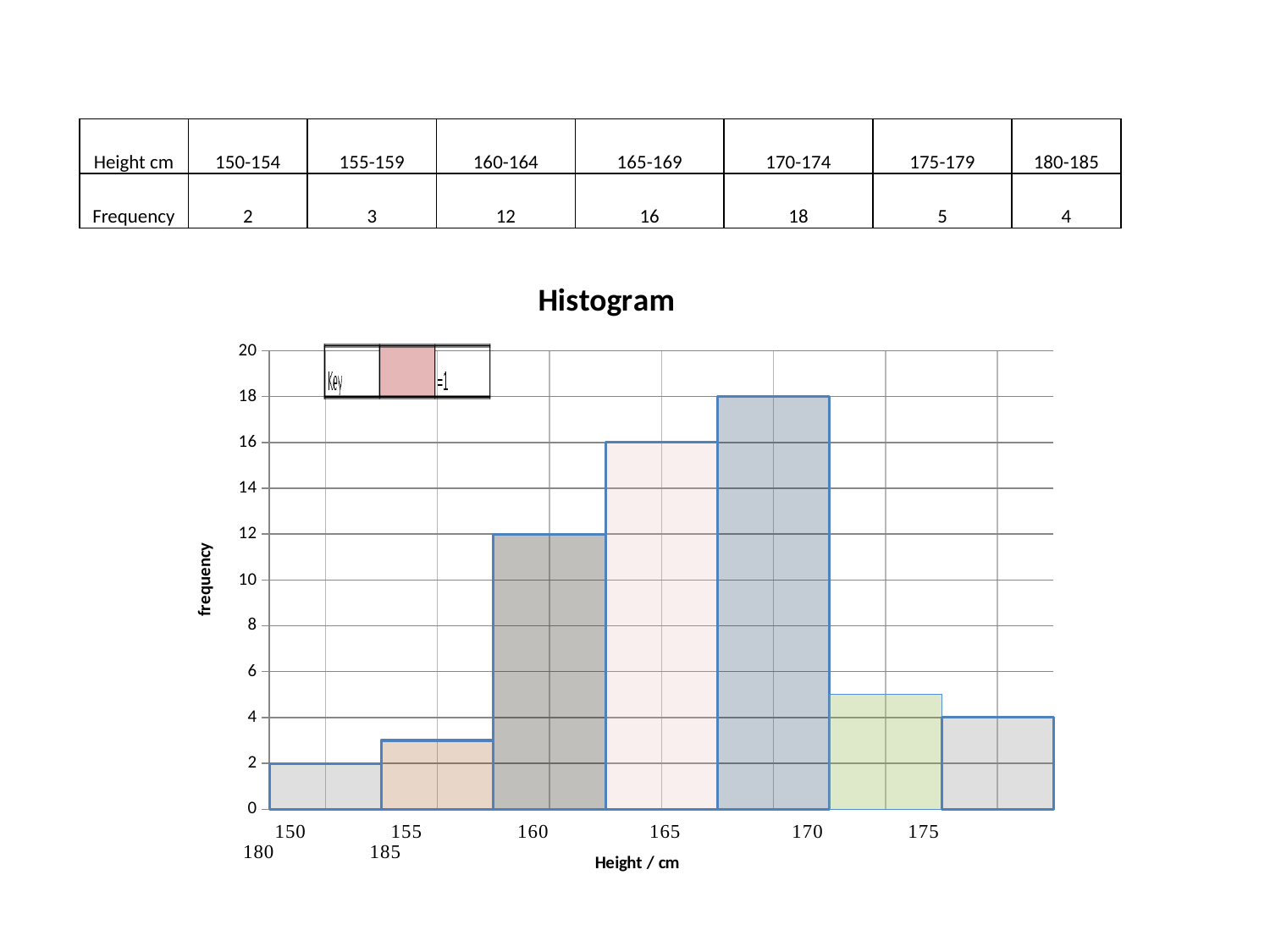

| Height cm | 150-154 | 155-159 | 160-164 | 165-169 | 170-174 | 175-179 | 180-185 |
| --- | --- | --- | --- | --- | --- | --- | --- |
| Frequency | 2 | 3 | 12 | 16 | 18 | 5 | 4 |

### Chart: Histogram

| Category |  |
|---|---|
| 150-154 | 2.0 |
| 155-159 | 3.0 |
| 160-164 | 12.0 |
| 165-169 | 16.0 |
| 170-174 | 18.0 |
| 175-179 | 5.0 |
| 180-185 | 4.0 |